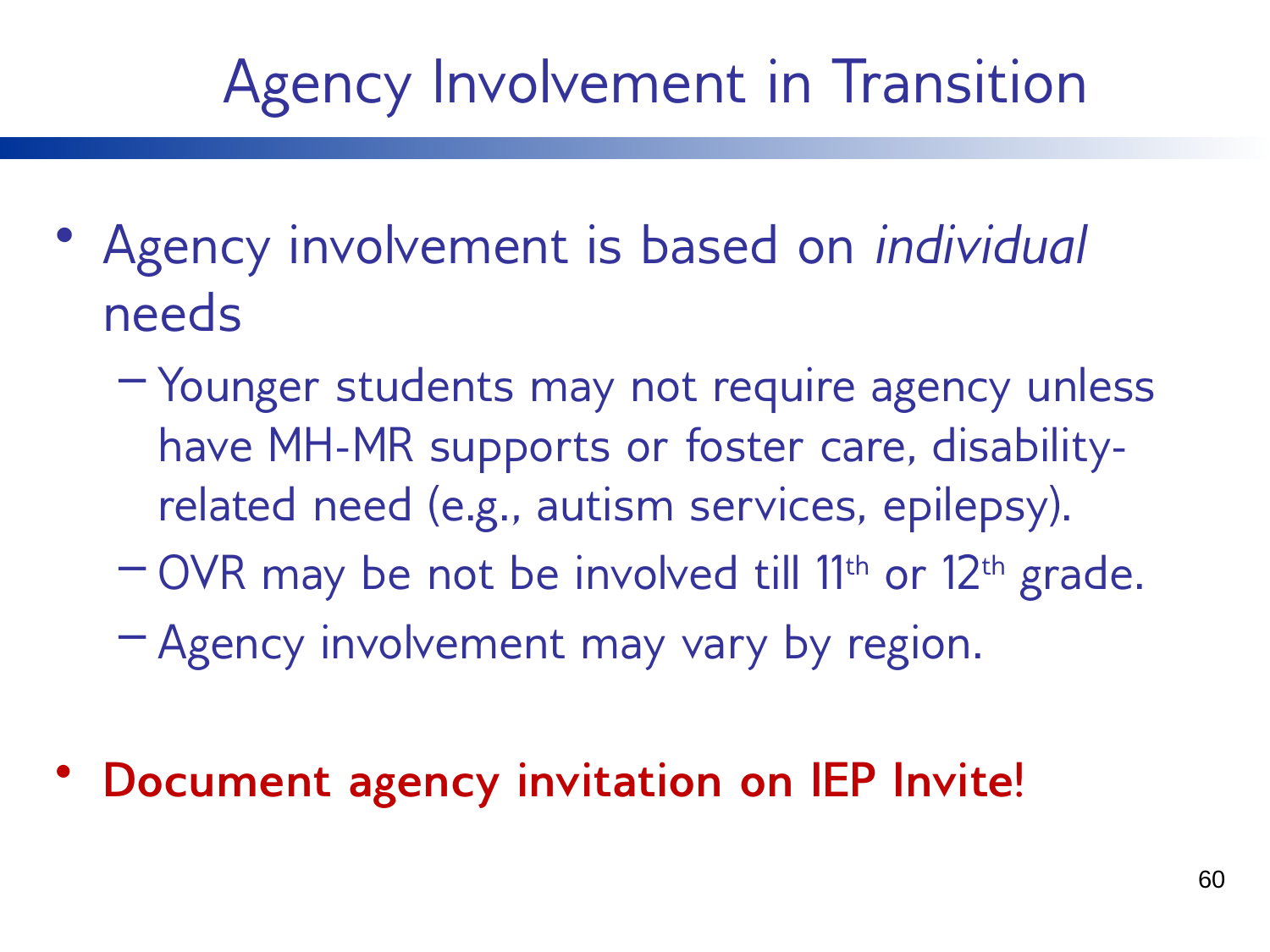

# Agency Involvement in Transition
Agency involvement is based on individual needs
Younger students may not require agency unless have MH-MR supports or foster care, disability-related need (e.g., autism services, epilepsy).
OVR may be not be involved till 11th or 12th grade.
Agency involvement may vary by region.

Document agency invitation on IEP Invite!

60